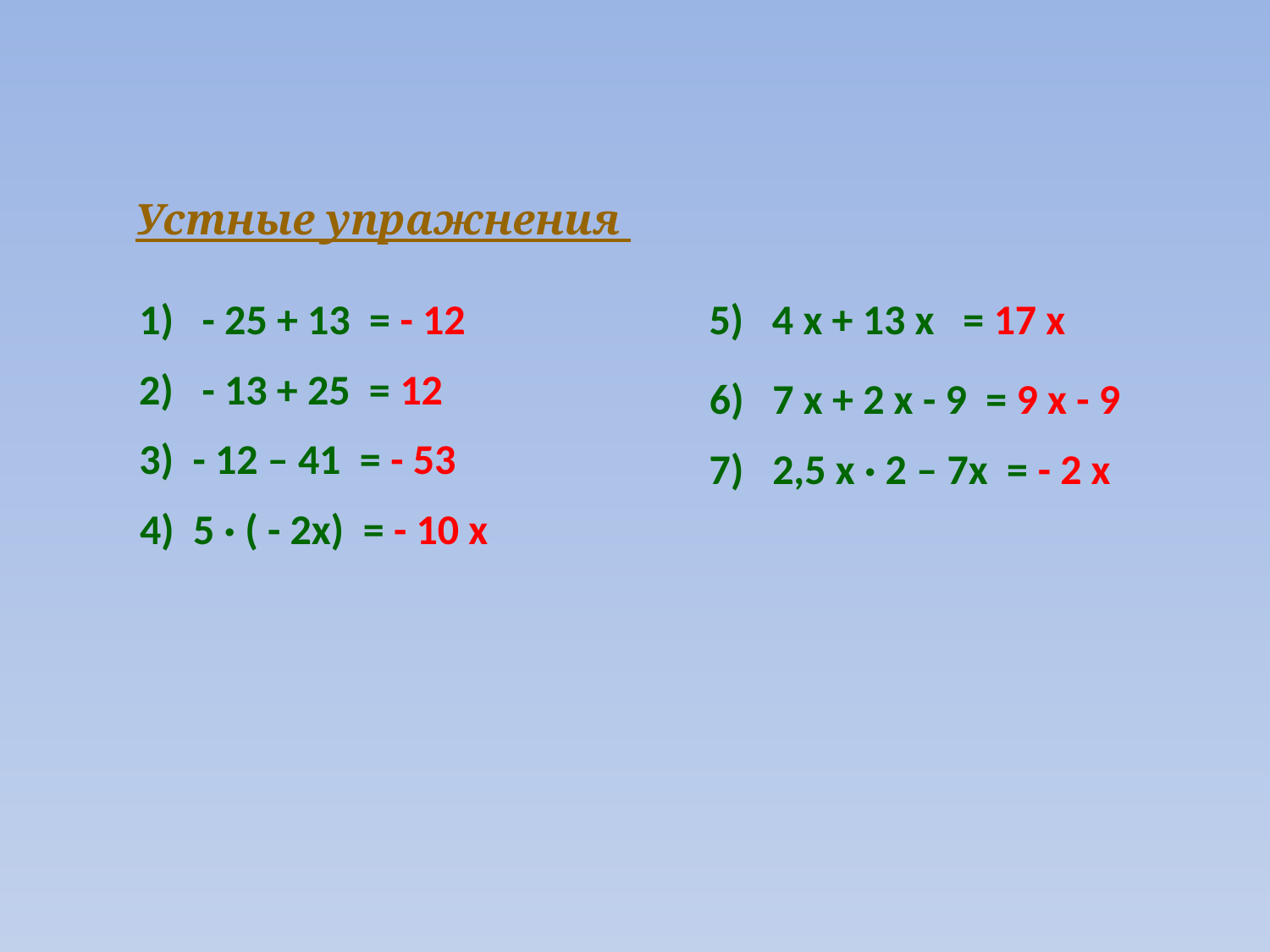

Устные упражнения
1)   - 25 + 13  = - 12
5)   4 х + 13 х   = 17 х
2)   - 13 + 25  = 12
6)   7 х + 2 х - 9  = 9 х - 9
3)  - 12 – 41  = - 53
7)   2,5 х · 2 – 7х  = - 2 х
4)  5 · ( - 2х)  = - 10 х